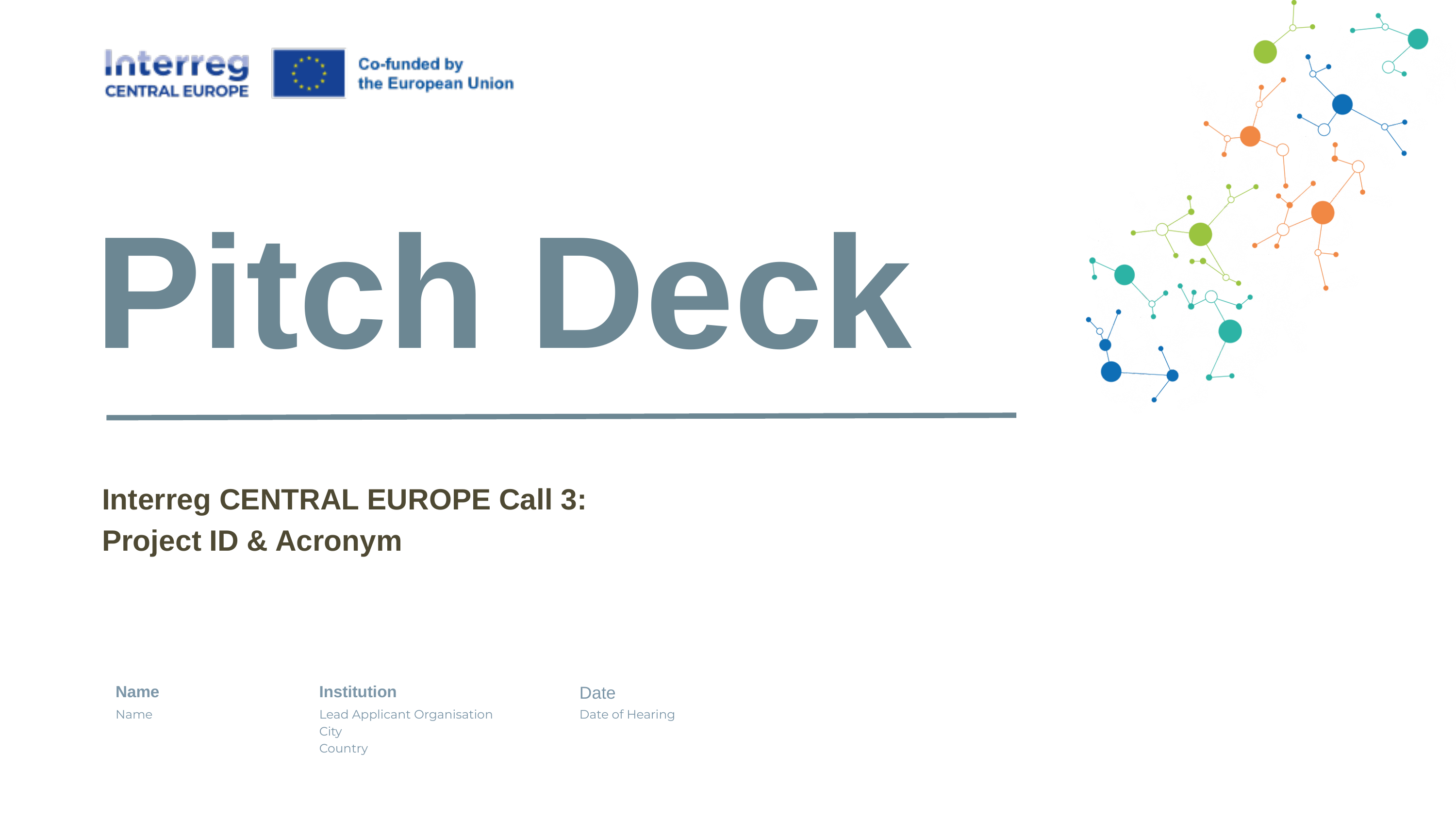

Pitch Deck

Interreg CENTRAL EUROPE Call 3:
Project ID & Acronym
Name
Institution
Date
Name
Lead Applicant Organisation
City
Country
Date of Hearing